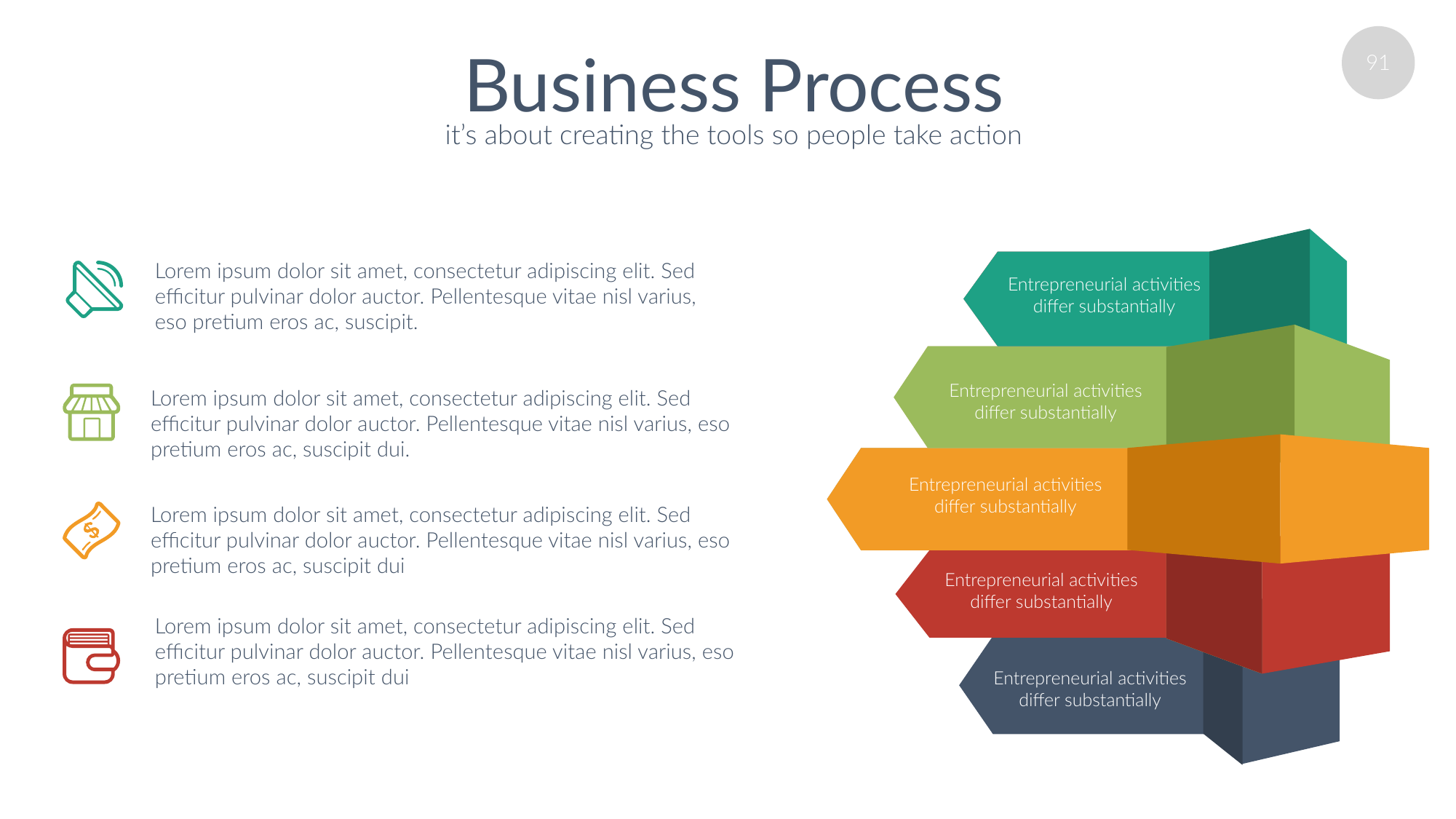

# Business Process
it’s about creating the tools so people take action

Lorem ipsum dolor sit amet, consectetur adipiscing elit. Sed efficitur pulvinar dolor auctor. Pellentesque vitae nisl varius, eso pretium eros ac, suscipit.

Entrepreneurial activities differ substantially
Entrepreneurial activities differ substantially
Lorem ipsum dolor sit amet, consectetur adipiscing elit. Sed efficitur pulvinar dolor auctor. Pellentesque vitae nisl varius, eso pretium eros ac, suscipit dui.

Entrepreneurial activities differ substantially
Lorem ipsum dolor sit amet, consectetur adipiscing elit. Sed efficitur pulvinar dolor auctor. Pellentesque vitae nisl varius, eso pretium eros ac, suscipit dui

Entrepreneurial activities differ substantially
Lorem ipsum dolor sit amet, consectetur adipiscing elit. Sed efficitur pulvinar dolor auctor. Pellentesque vitae nisl varius, eso pretium eros ac, suscipit dui

Entrepreneurial activities differ substantially